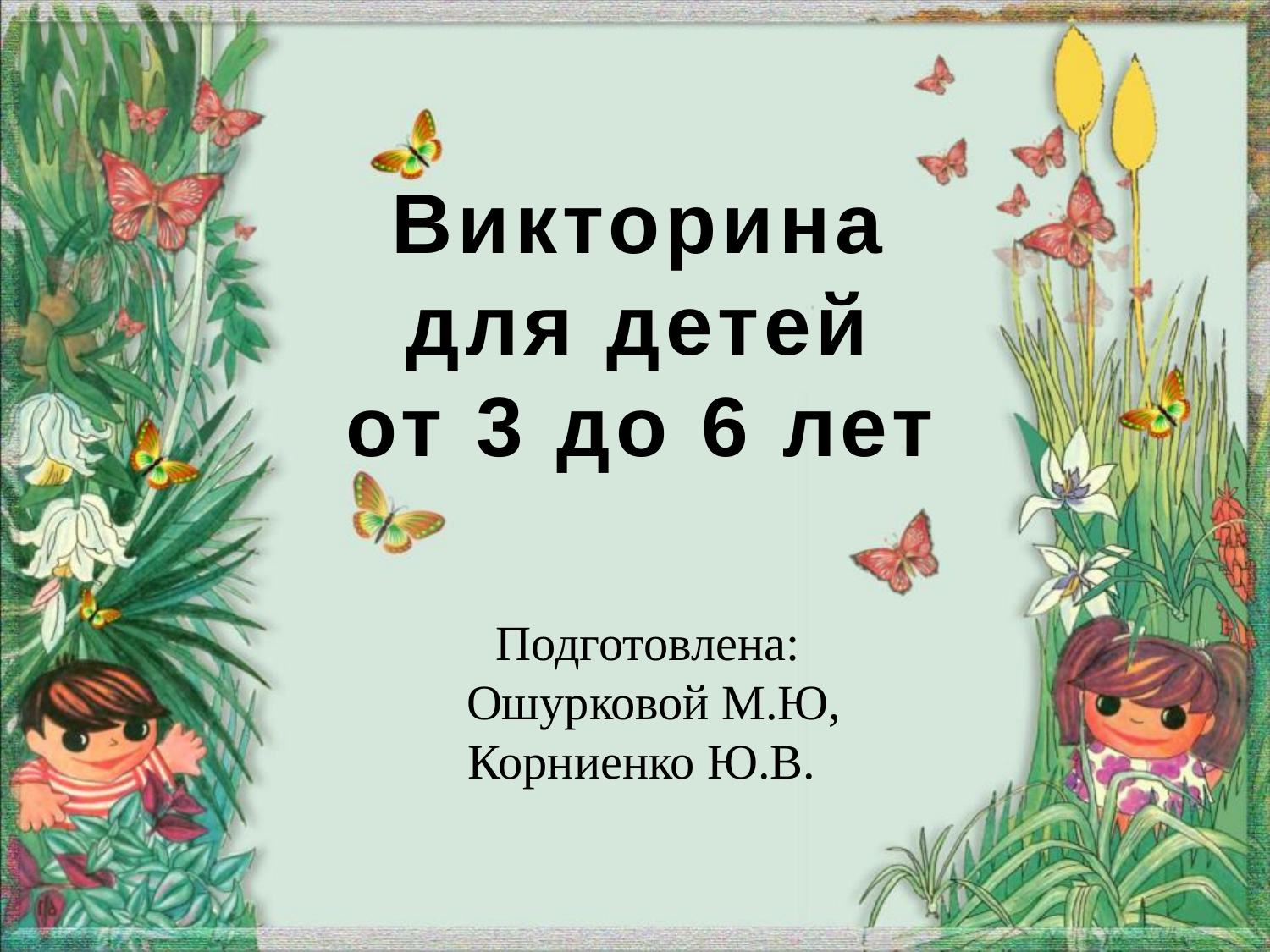

# Викторина для детей от 3 до 6 лет
Подготовлена:
  Ошурковой М.Ю,
Корниенко Ю.В.